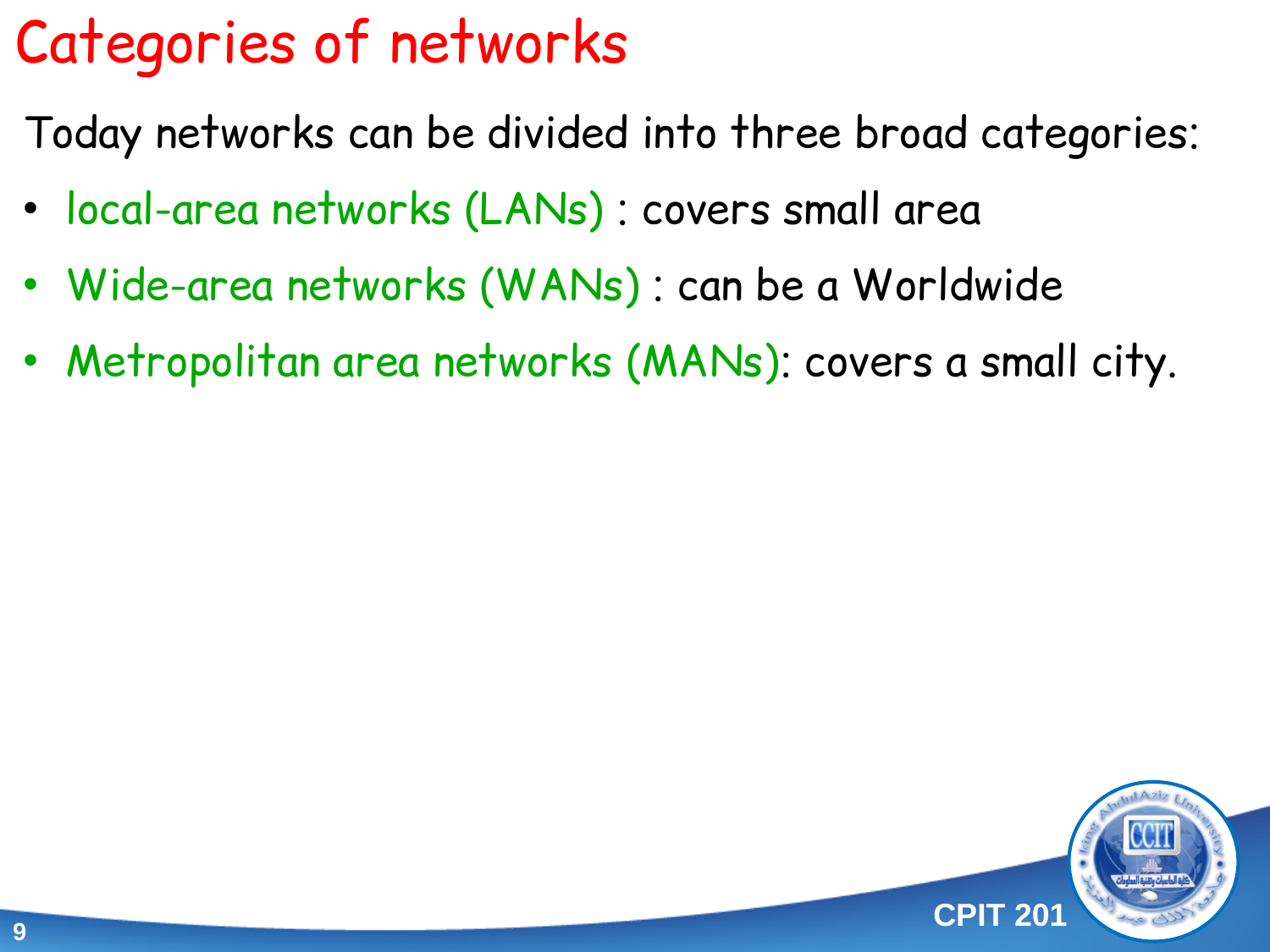

Categories of networks
Today networks can be divided into three broad categories:
 local-area networks (LANs) : covers small area
 Wide-area networks (WANs) : can be a Worldwide
 Metropolitan area networks (MANs): covers a small city.
9